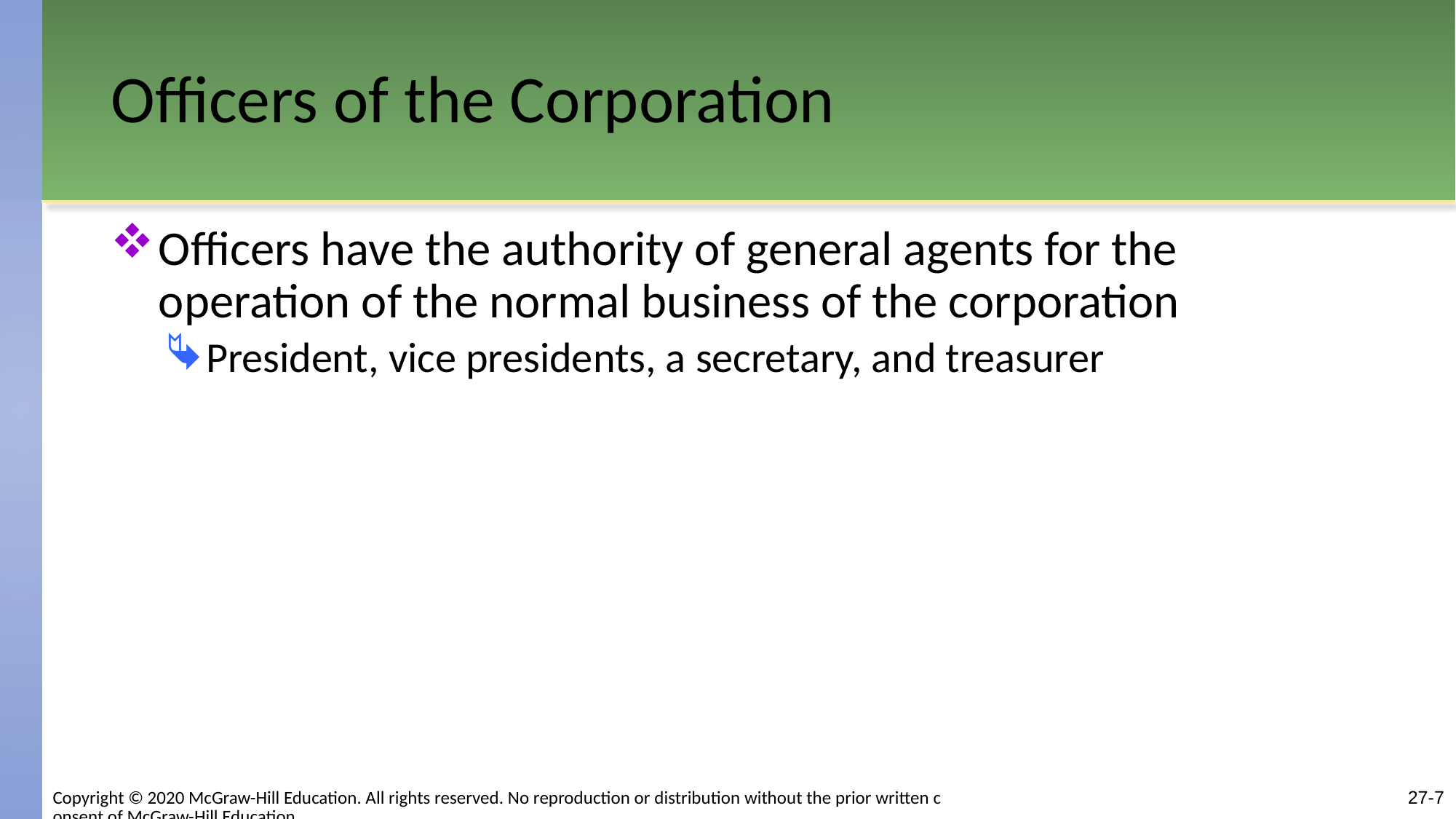

# Officers of the Corporation
Officers have the authority of general agents for the operation of the normal business of the corporation
President, vice presidents, a secretary, and treasurer

27-7
Copyright © 2020 McGraw-Hill Education. All rights reserved. No reproduction or distribution without the prior written consent of McGraw-Hill Education.